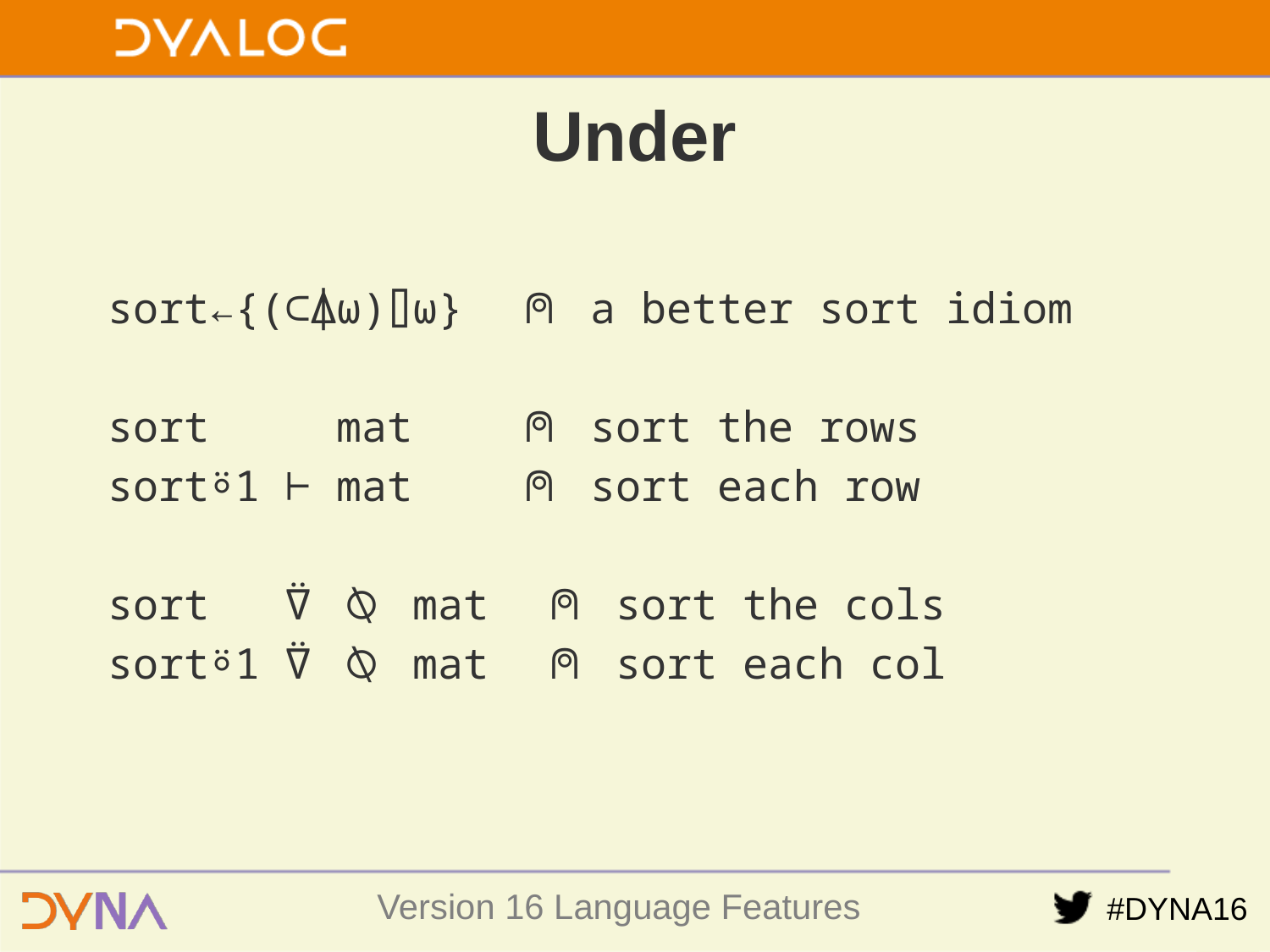

# Under
sort←{(⊂⍋⍵)⌷⍵}  ⍝ a better sort idiom

sort     mat    ⍝ sort the rows
sort⍤1 ⊢ mat    ⍝ sort each row

sort   ⍢ ⍉ mat  ⍝ sort the cols
sort⍤1 ⍢ ⍉ mat  ⍝ sort each col
Version 16 Language Features